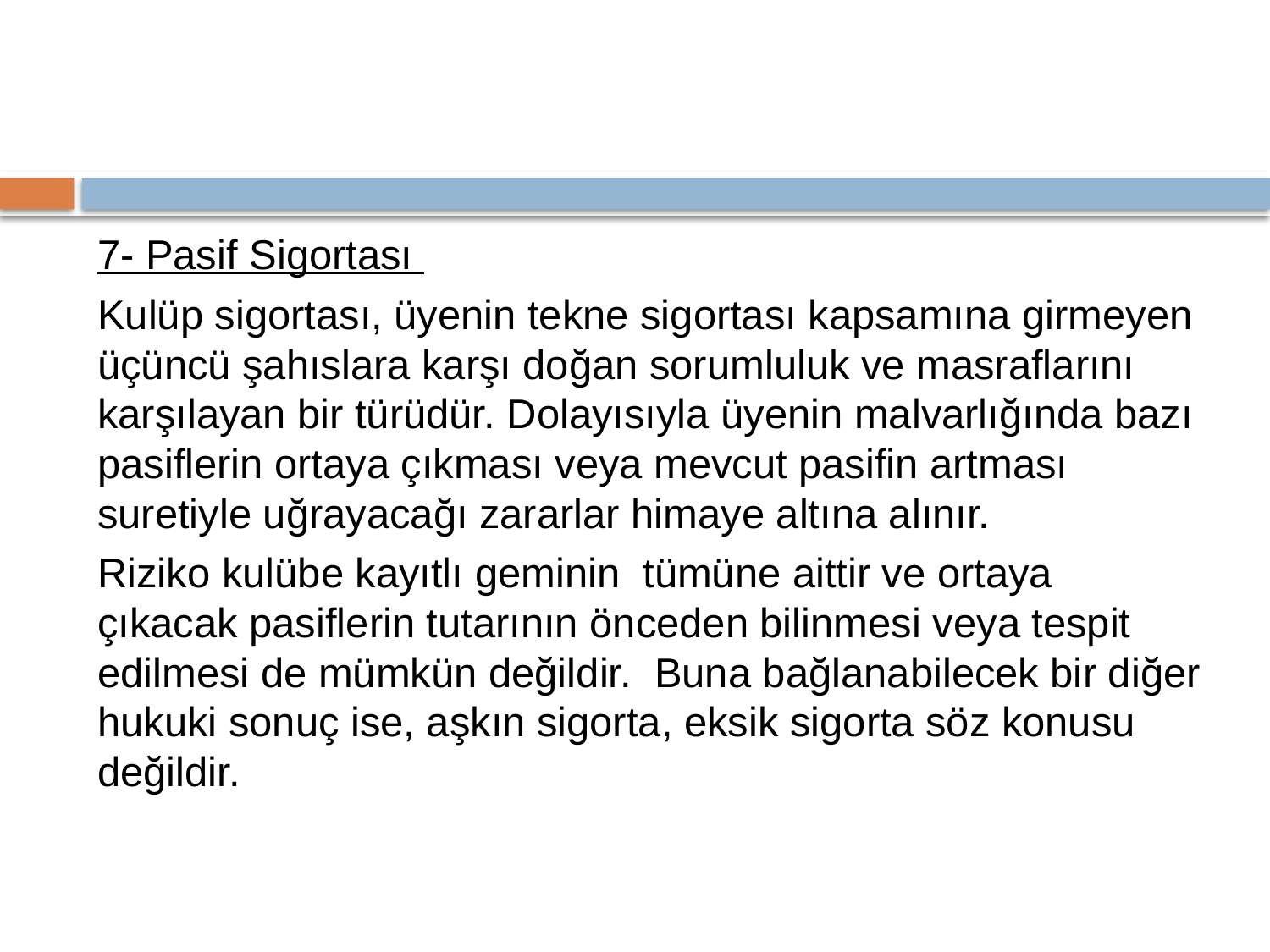

7- Pasif Sigortası
Kulüp sigortası, üyenin tekne sigortası kapsamına girmeyen üçüncü şahıslara karşı doğan sorumluluk ve masraflarını karşılayan bir türüdür. Dolayısıyla üyenin malvarlığında bazı pasiflerin ortaya çıkması veya mevcut pasifin artması suretiyle uğrayacağı zararlar himaye altına alınır.
Riziko kulübe kayıtlı geminin  tümüne aittir ve ortaya çıkacak pasiflerin tutarının önceden bilinmesi veya tespit edilmesi de mümkün değildir.  Buna bağlanabilecek bir diğer hukuki sonuç ise, aşkın sigorta, eksik sigorta söz konusu değildir.